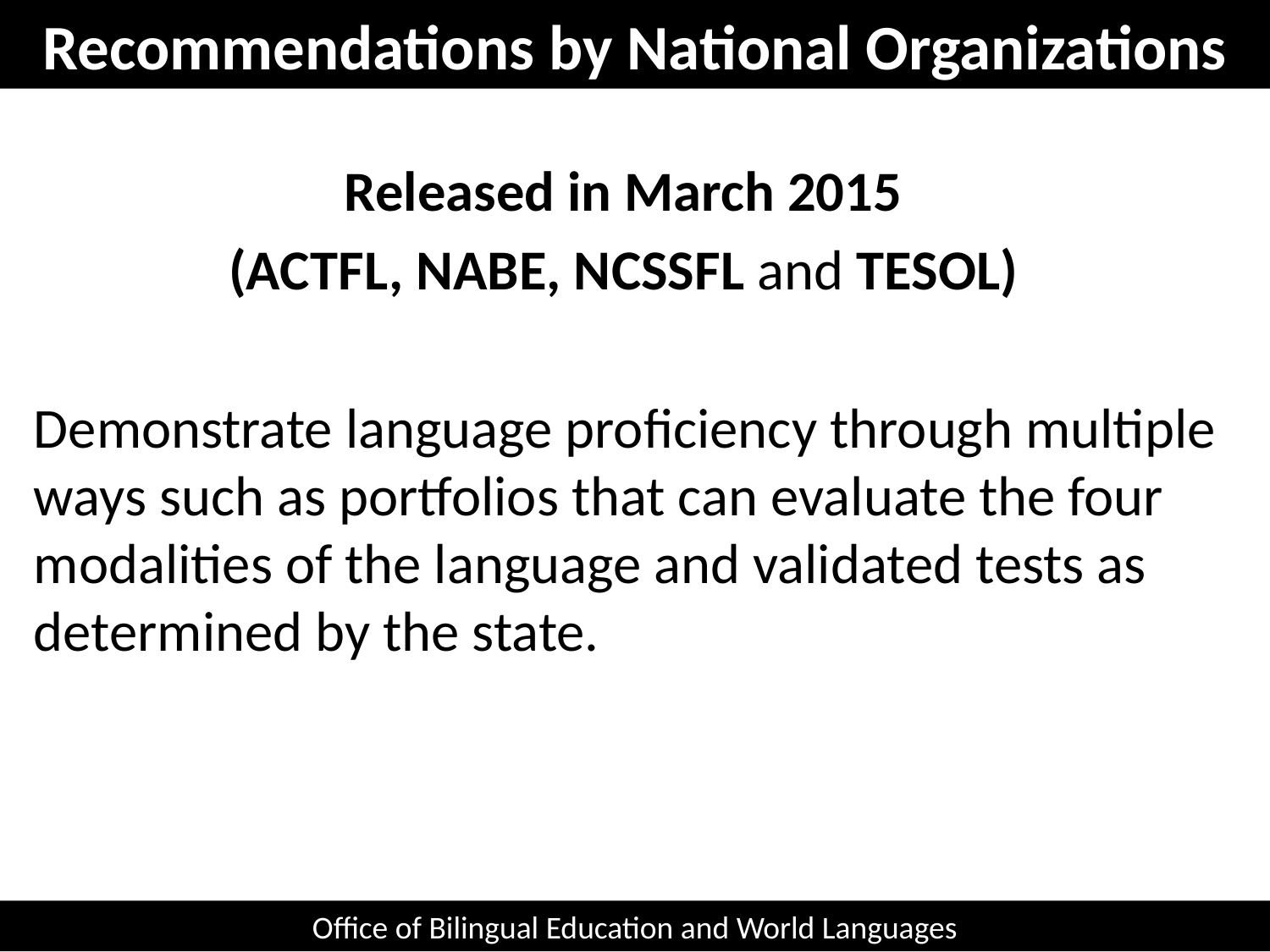

Recommendations by National Organizations
Released in March 2015
(ACTFL, NABE, NCSSFL and TESOL)

Demonstrate language proficiency through multiple ways such as portfolios that can evaluate the four modalities of the language and validated tests as determined by the state.

Office of Bilingual Education and World Languages
Office of Bilingual Education and World Languages